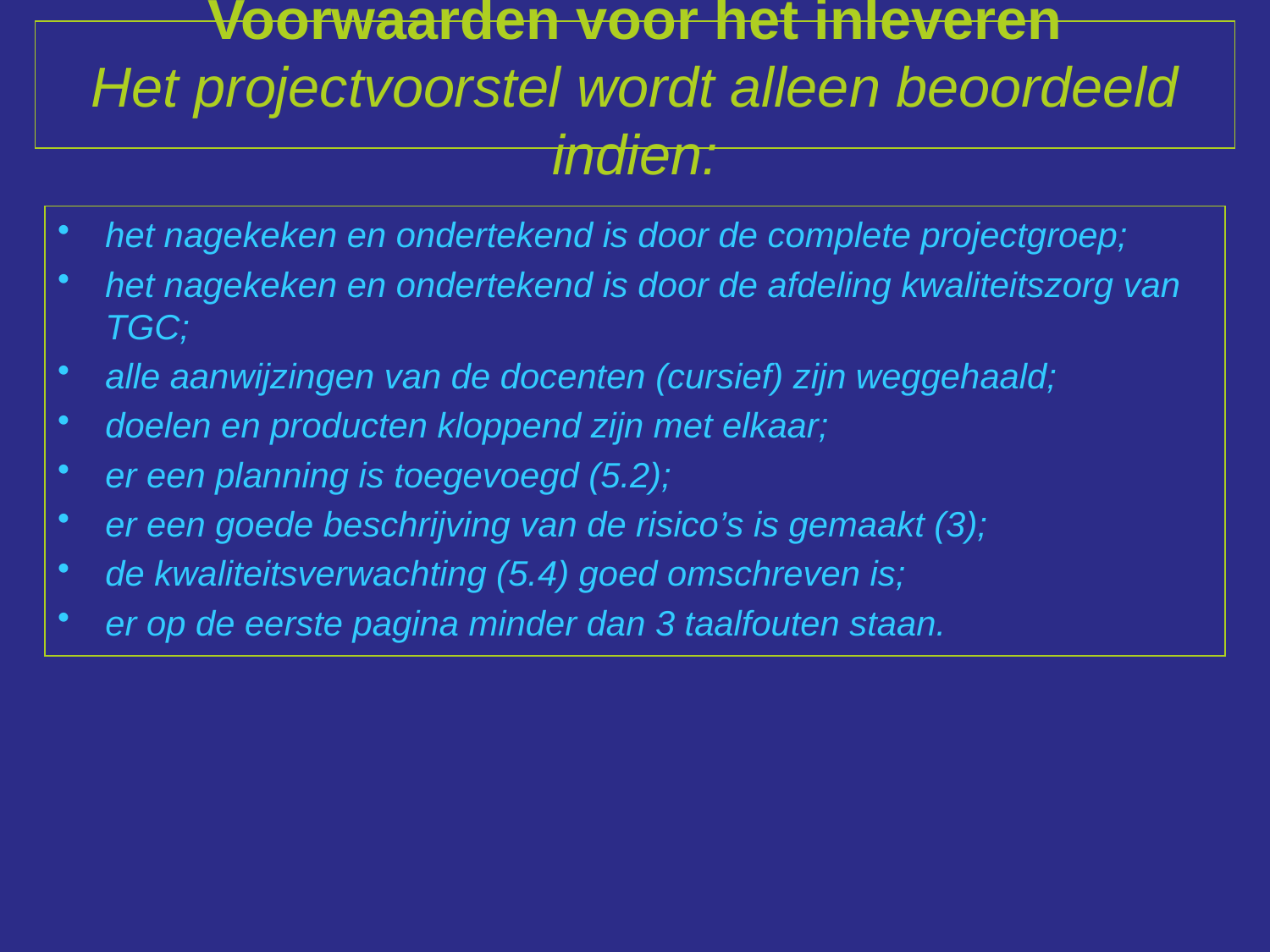

# Voorwaarden voor het inleveren Het projectvoorstel wordt alleen beoordeeld indien:
het nagekeken en ondertekend is door de complete projectgroep;
het nagekeken en ondertekend is door de afdeling kwaliteitszorg van TGC;
alle aanwijzingen van de docenten (cursief) zijn weggehaald;
doelen en producten kloppend zijn met elkaar;
er een planning is toegevoegd (5.2);
er een goede beschrijving van de risico’s is gemaakt (3);
de kwaliteitsverwachting (5.4) goed omschreven is;
er op de eerste pagina minder dan 3 taalfouten staan.